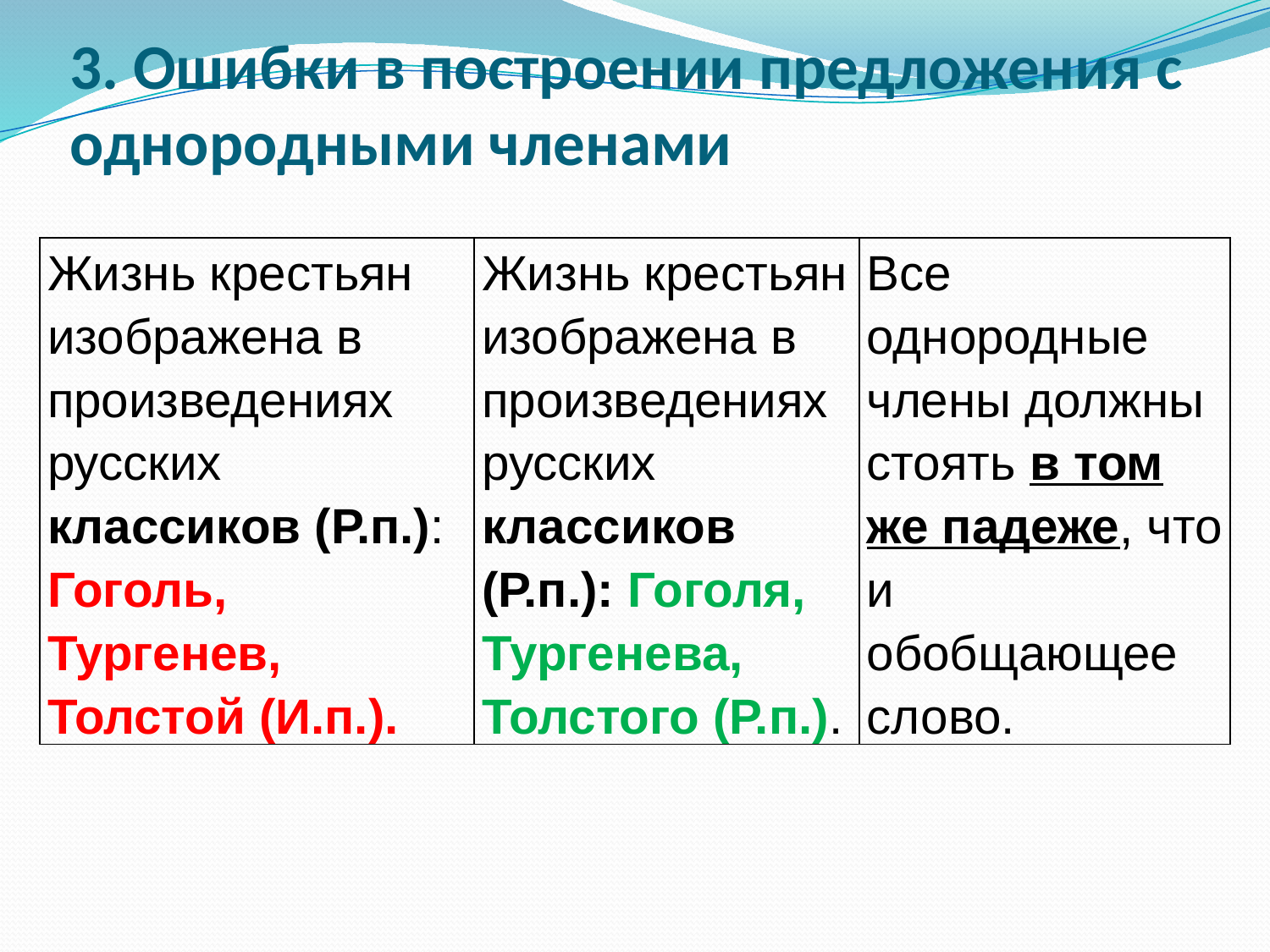

# 3. Ошибки в построении предложения с однородными членами
| Жизнь крестьян изображена в произведениях русских классиков (Р.п.): Гоголь, Тургенев, Толстой (И.п.). | Жизнь крестьян изображена в произведениях русских классиков (Р.п.): Гоголя, Тургенева, Толстого (Р.п.). | Все однородные члены должны стоять в том же падеже, что и обобщающее слово. |
| --- | --- | --- |